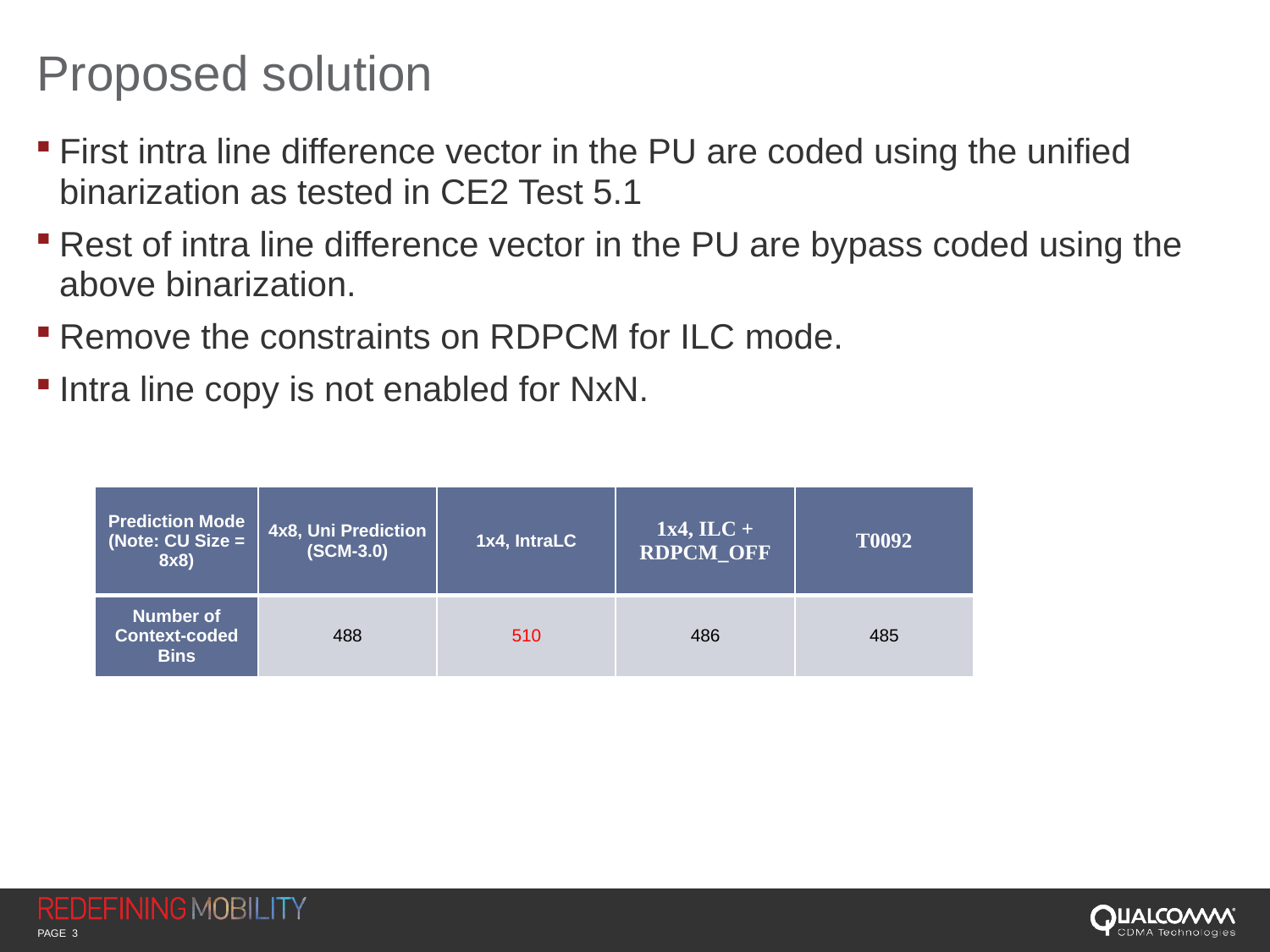

# Proposed solution
First intra line difference vector in the PU are coded using the unified binarization as tested in CE2 Test 5.1
Rest of intra line difference vector in the PU are bypass coded using the above binarization.
Remove the constraints on RDPCM for ILC mode.
Intra line copy is not enabled for NxN.

| Prediction Mode (Note: CU Size = 8x8) | 4x8, Uni Prediction (SCM-3.0) | 1x4, IntraLC | 1x4, ILC + RDPCM\_OFF | T0092 |
| --- | --- | --- | --- | --- |
| Number of Context-coded Bins | 488 | 510 | 486 | 485 |